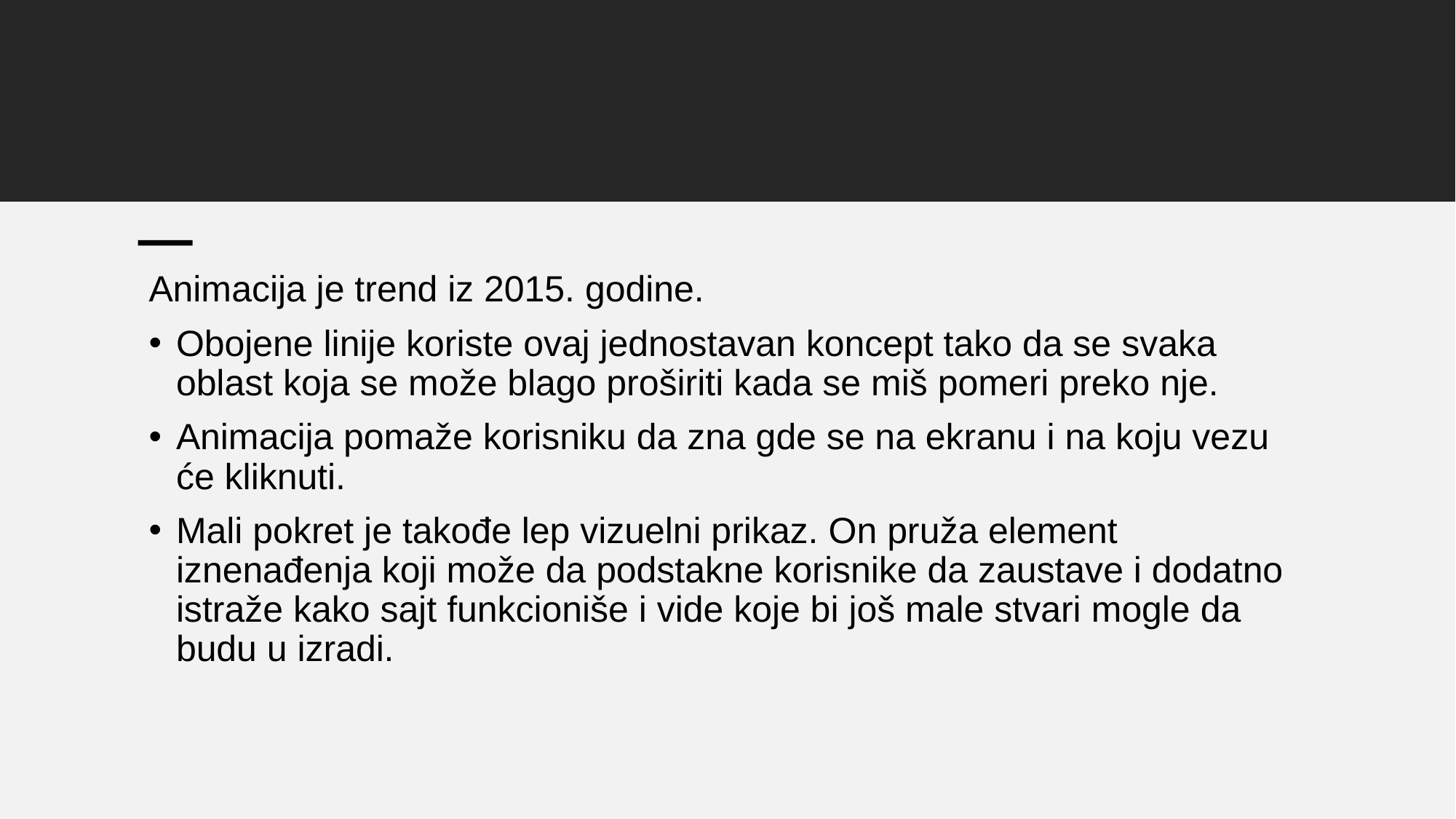

Animacija je trend iz 2015. godine.
Obojene linije koriste ovaj jednostavan koncept tako da se svaka oblast koja se može blago proširiti kada se miš pomeri preko nje.
Animacija pomaže korisniku da zna gde se na ekranu i na koju vezu će kliknuti.
Mali pokret je takođe lep vizuelni prikaz. On pruža element iznenađenja koji može da podstakne korisnike da zaustave i dodatno istraže kako sajt funkcioniše i vide koje bi još male stvari mogle da budu u izradi.